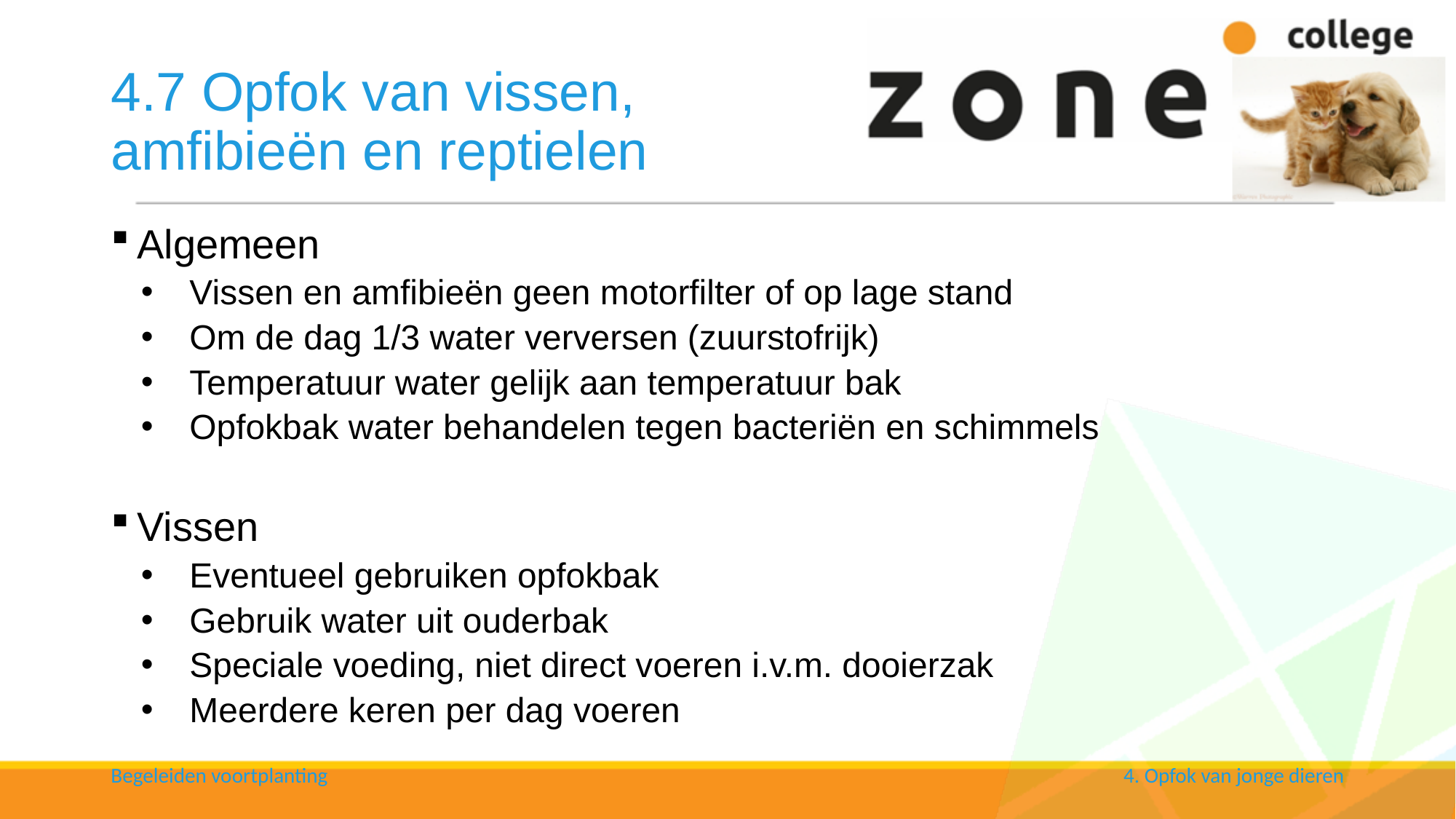

# 4.7 Opfok van vissen, amfibieën en reptielen
Algemeen
Vissen en amfibieën geen motorfilter of op lage stand
Om de dag 1/3 water verversen (zuurstofrijk)
Temperatuur water gelijk aan temperatuur bak
Opfokbak water behandelen tegen bacteriën en schimmels

Vissen
Eventueel gebruiken opfokbak
Gebruik water uit ouderbak
Speciale voeding, niet direct voeren i.v.m. dooierzak
Meerdere keren per dag voeren

Begeleiden voortplanting
4. Opfok van jonge dieren